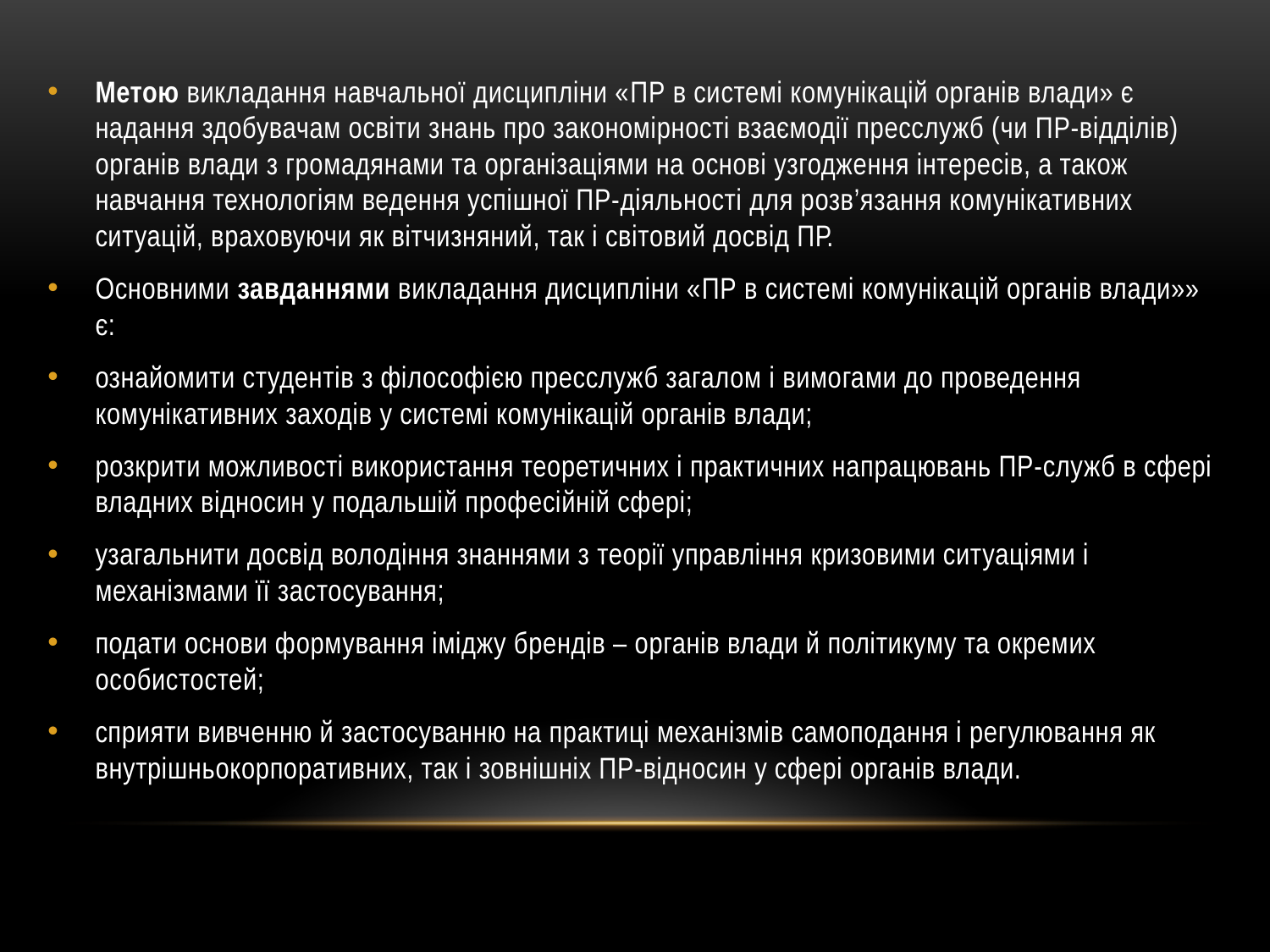

Метою викладання навчальної дисципліни «ПР в системі комунікацій органів влади» є надання здобувачам освіти знань про закономірності взаємодії пресслужб (чи ПР-відділів) органів влади з громадянами та організаціями на основі узгодження інтересів, а також навчання технологіям ведення успішної ПР-діяльності для розв’язання комунікативних ситуацій, враховуючи як вітчизняний, так і світовий досвід ПР.
Основними завданнями викладання дисципліни «ПР в системі комунікацій органів влади»» є:
ознайомити студентів з філософією пресслужб загалом і вимогами до проведення комунікативних заходів у системі комунікацій органів влади;
розкрити можливості використання теоретичних і практичних напрацювань ПР-служб в сфері владних відносин у подальшій професійній сфері;
узагальнити досвід володіння знаннями з теорії управління кризовими ситуаціями і механізмами її застосування;
подати основи формування іміджу брендів – органів влади й політикуму та окремих особистостей;
сприяти вивченню й застосуванню на практиці механізмів самоподання і регулювання як внутрішньокорпоративних, так і зовнішніх ПР-відносин у сфері органів влади.